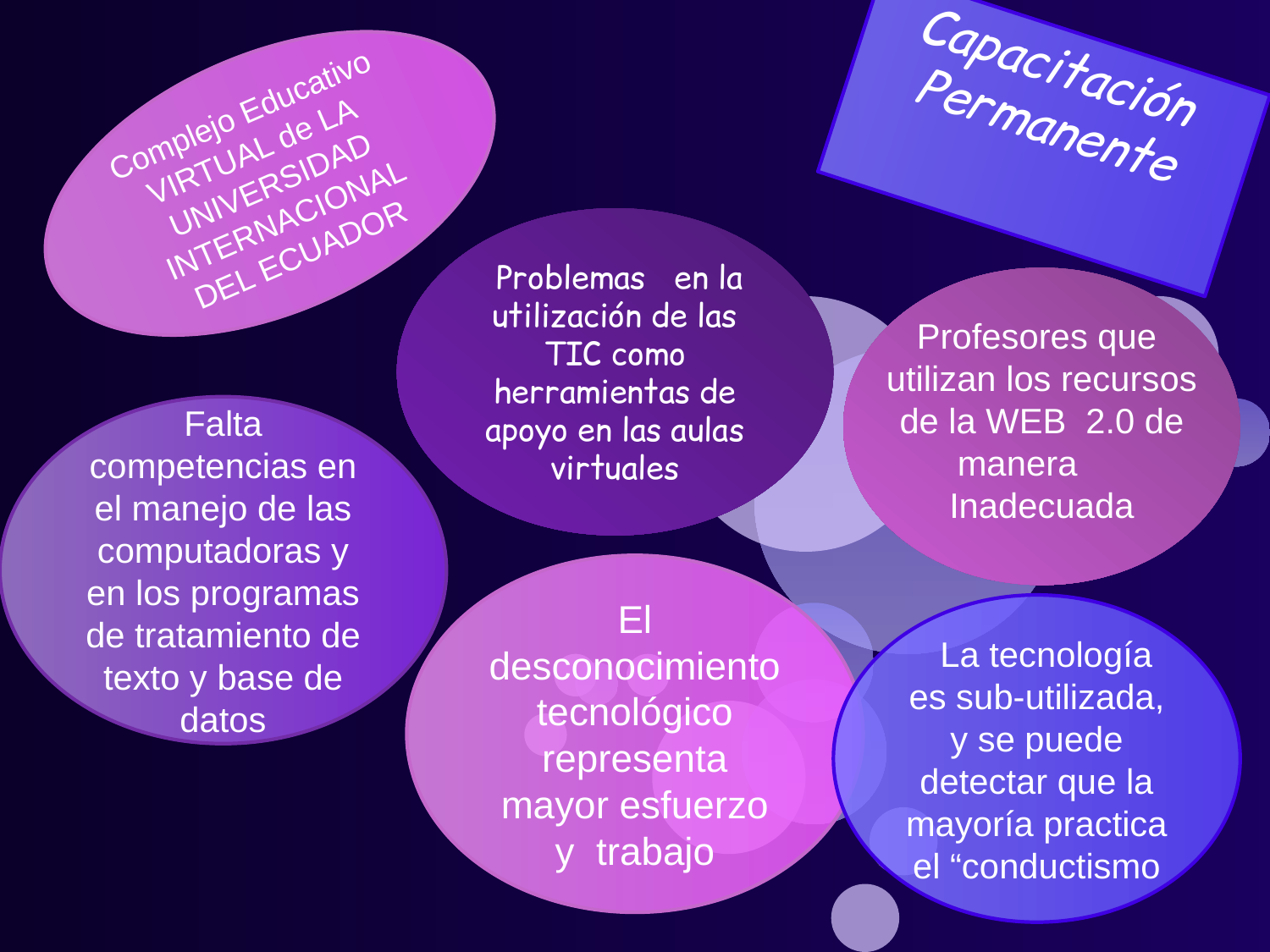

Capacitación
Permanente
Complejo Educativo VIRTUAL de LA  UNIVERSIDAD INTERNACIONAL DEL ECUADOR
 Problemas   en la utilización de las TIC como herramientas de apoyo en las aulas virtuales

Profesores que  utilizan los recursos de la WEB  2.0 de manera      Inadecuada
Falta competencias en el manejo de las computadoras y en los programas de tratamiento de texto y base de datos
El desconocimiento tecnológico representa mayor esfuerzo y  trabajo
  La tecnología es sub-utilizada, y se puede detectar que la mayoría practica el “conductismo